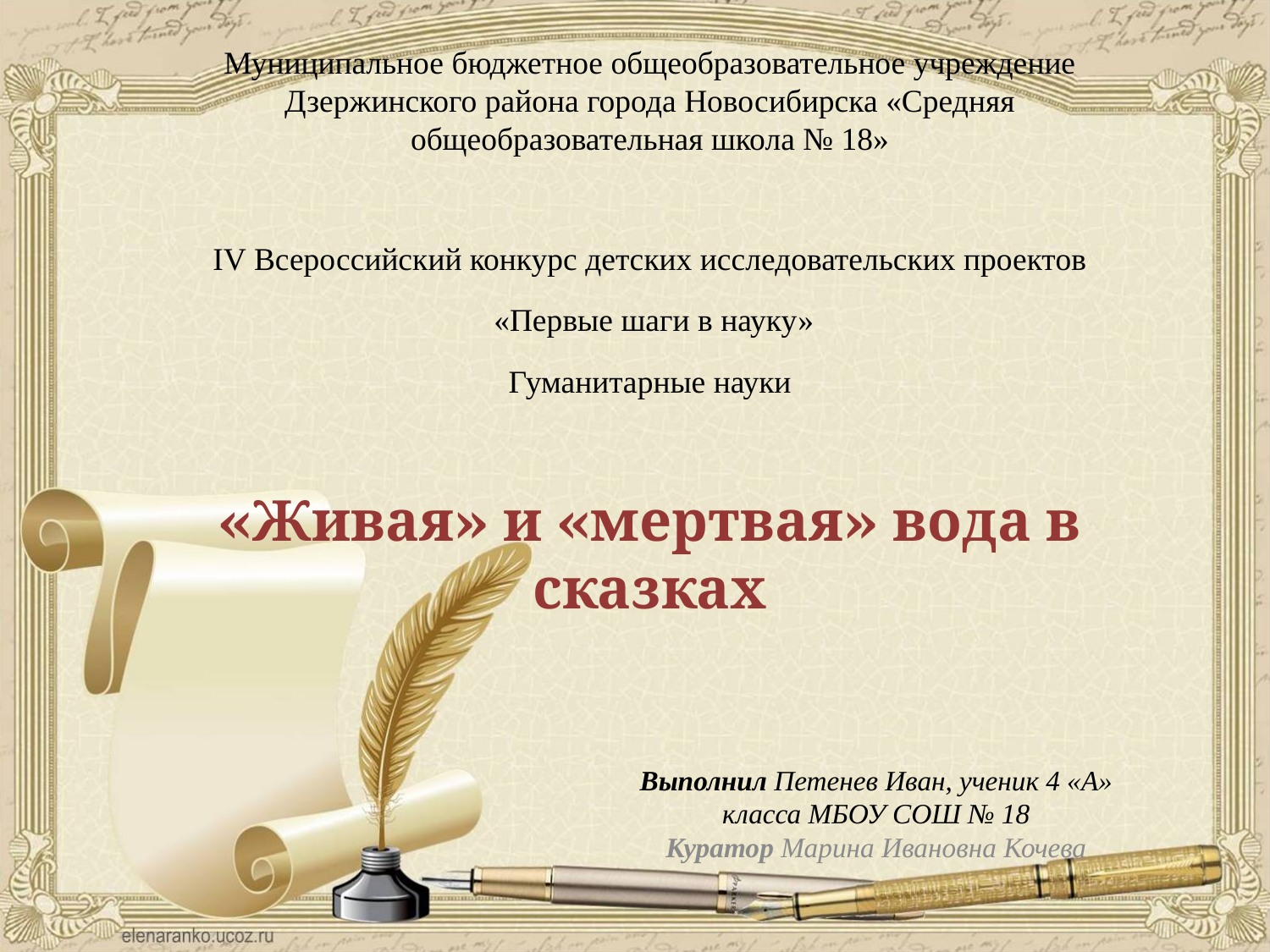

Муниципальное бюджетное общеобразовательное учреждение Дзержинского района города Новосибирска «Средняя общеобразовательная школа № 18»

IV Всероссийский конкурс детских исследовательских проектов
 «Первые шаги в науку»
Гуманитарные науки

«Живая» и «мертвая» вода в сказках
Выполнил Петенев Иван, ученик 4 «А» класса МБОУ СОШ № 18
Куратор Марина Ивановна Кочева